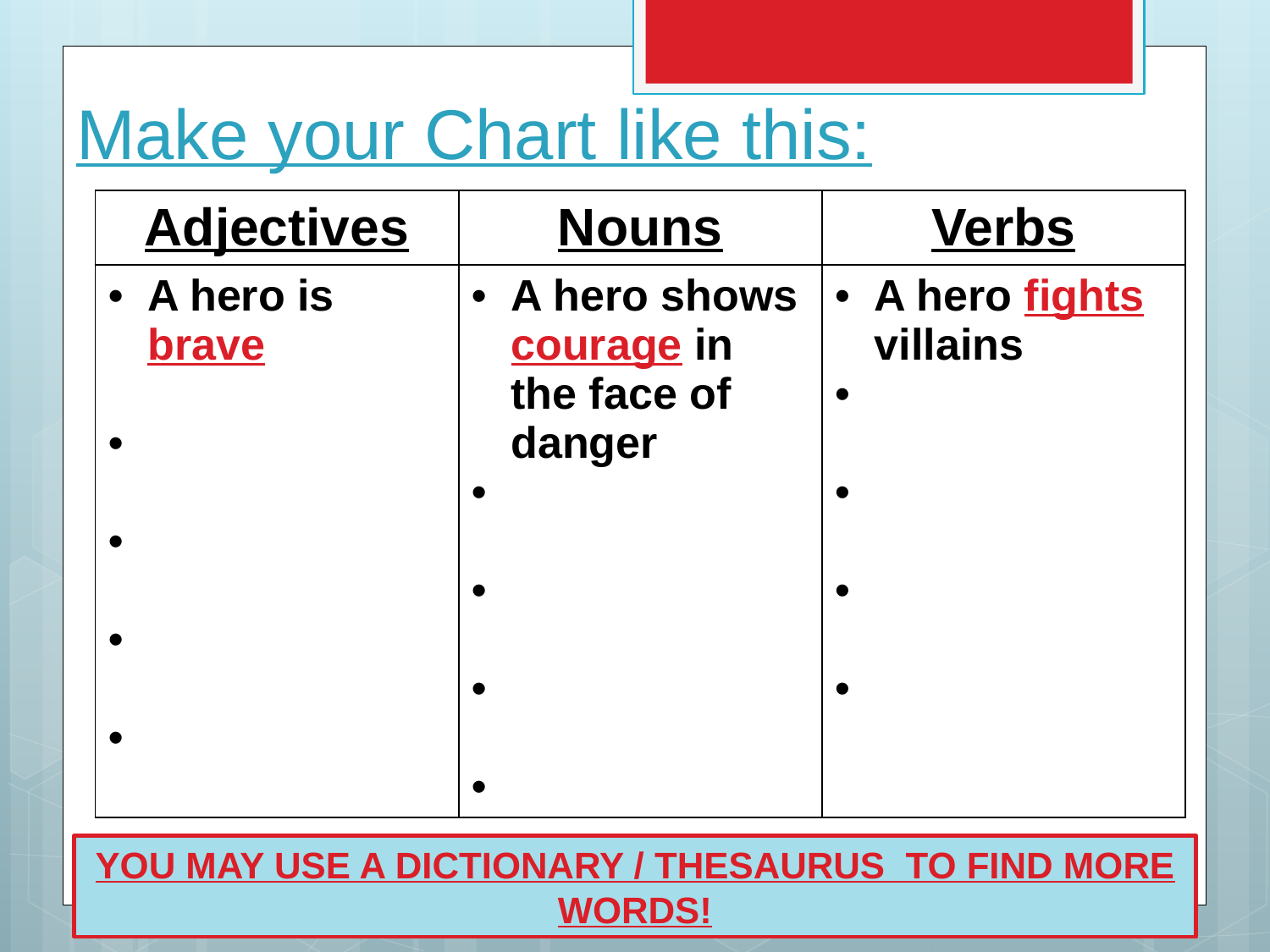

# Make your Chart like this:
| Adjectives | Nouns | Verbs |
| --- | --- | --- |
| A hero is brave | A hero shows courage in the face of danger | A hero fights villains |
YOU MAY USE A DICTIONARY / THESAURUS  TO FIND MORE WORDS!